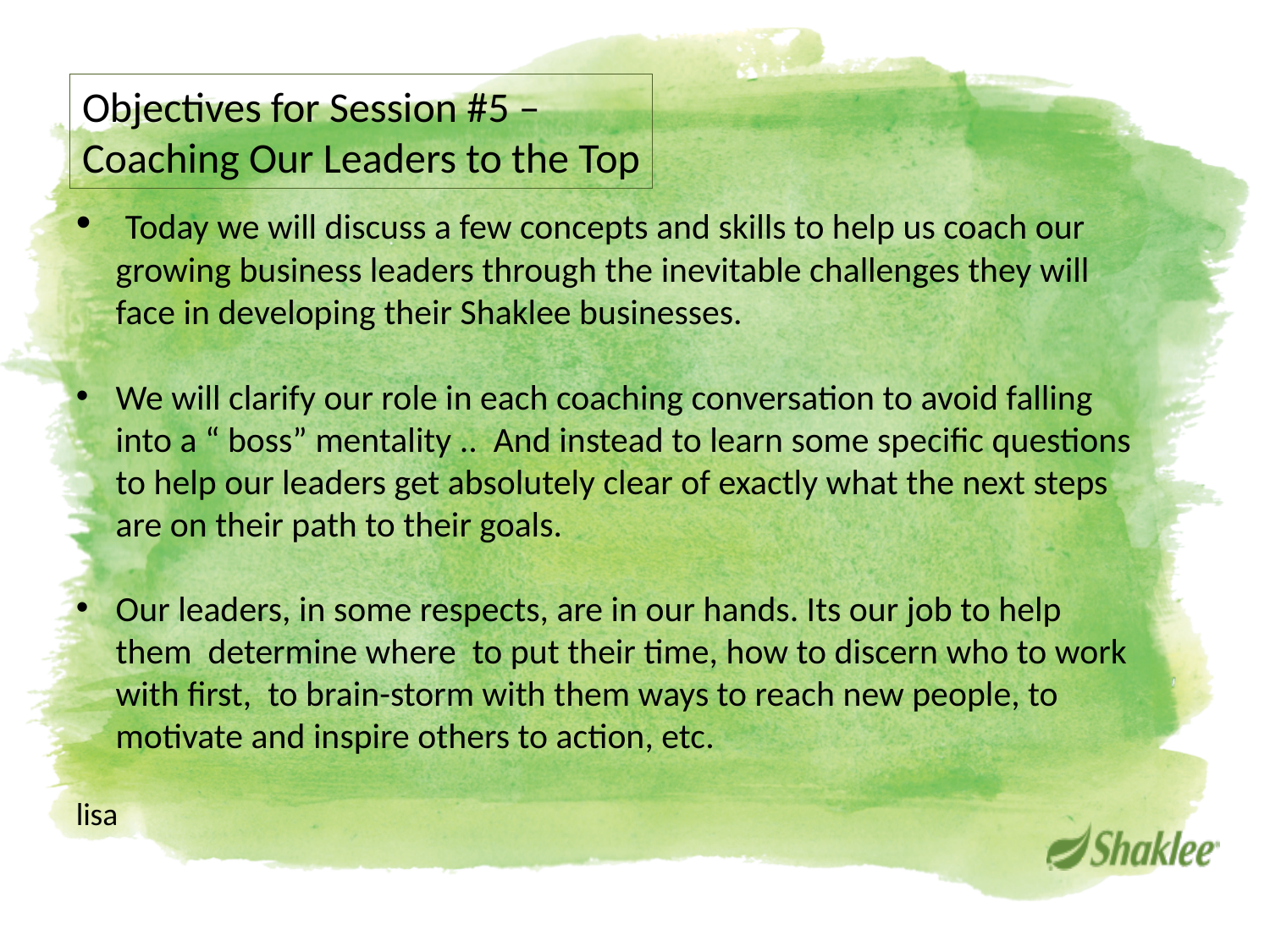

Objectives for Session #5 –
Coaching Our Leaders to the Top
 Today we will discuss a few concepts and skills to help us coach our growing business leaders through the inevitable challenges they will face in developing their Shaklee businesses.

We will clarify our role in each coaching conversation to avoid falling into a “ boss” mentality ..  And instead to learn some specific questions to help our leaders get absolutely clear of exactly what the next steps are on their path to their goals.

Our leaders, in some respects, are in our hands. Its our job to help them  determine where  to put their time, how to discern who to work with first,  to brain-storm with them ways to reach new people, to motivate and inspire others to action, etc.

lisa